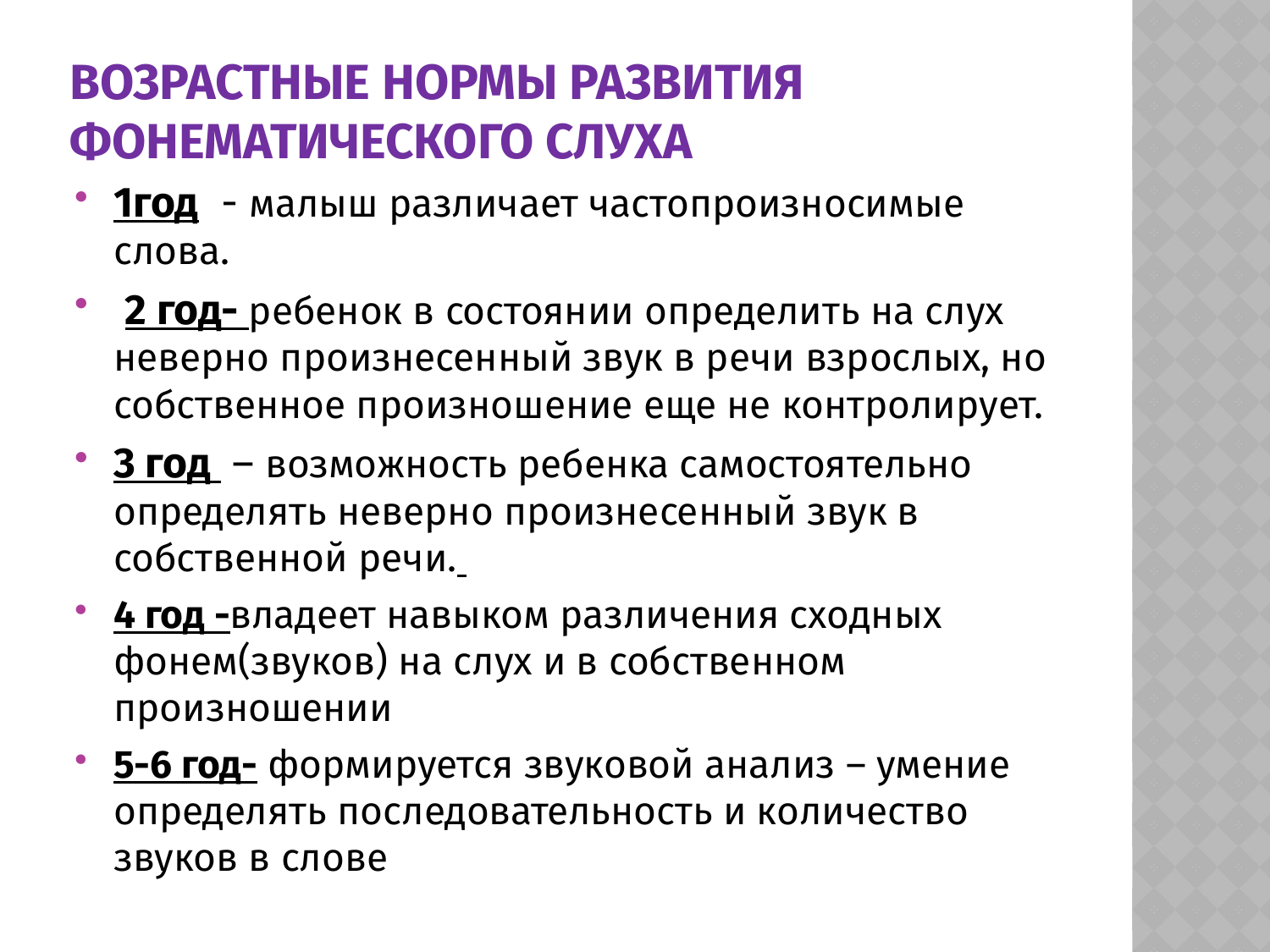

# Возрастные нормы развития фонематического слуха
1год  - малыш различает частопроизносимые слова.
 2 год- ребенок в состоянии определить на слух неверно произнесенный звук в речи взрослых, но собственное произношение еще не контролирует.
3 год  – возможность ребенка самостоятельно определять неверно произнесенный звук в собственной речи.
4 год -владеет навыком различения сходных фонем(звуков) на слух и в собственном произношении
5-6 год- формируется звуковой анализ – умение определять последовательность и количество звуков в слове